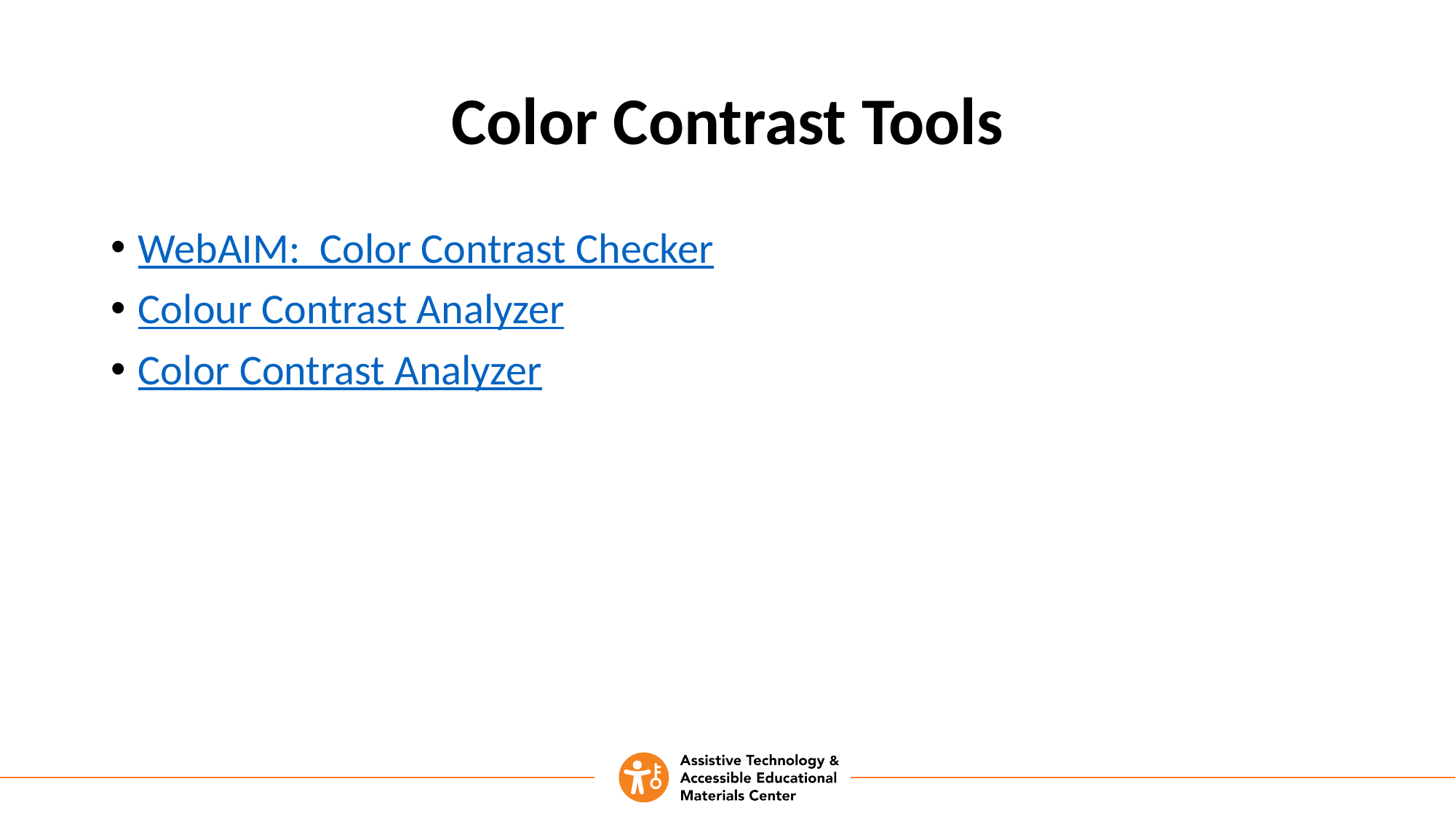

# Color Contrast Tools
WebAIM:  Color Contrast Checker
Colour Contrast Analyzer
Color Contrast Analyzer